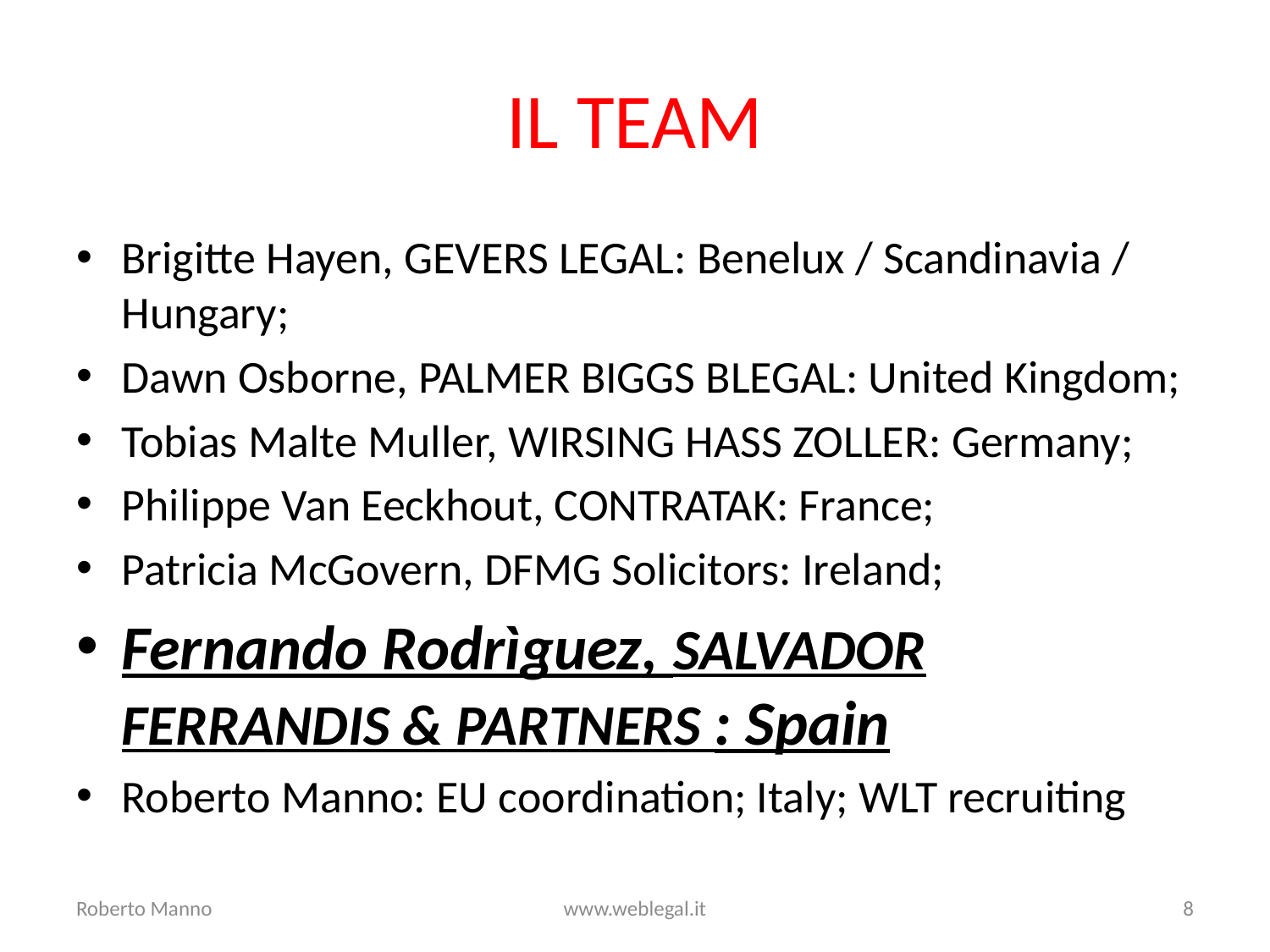

# IL TEAM
Brigitte Hayen, GEVERS LEGAL: Benelux / Scandinavia / Hungary;
Dawn Osborne, PALMER BIGGS BLEGAL: United Kingdom;
Tobias Malte Muller, WIRSING HASS ZOLLER: Germany;
Philippe Van Eeckhout, CONTRATAK: France;
Patricia McGovern, DFMG Solicitors: Ireland;
Fernando Rodrìguez, SALVADOR FERRANDIS & PARTNERS : Spain
Roberto Manno: EU coordination; Italy; WLT recruiting
Roberto Manno
www.weblegal.it
8